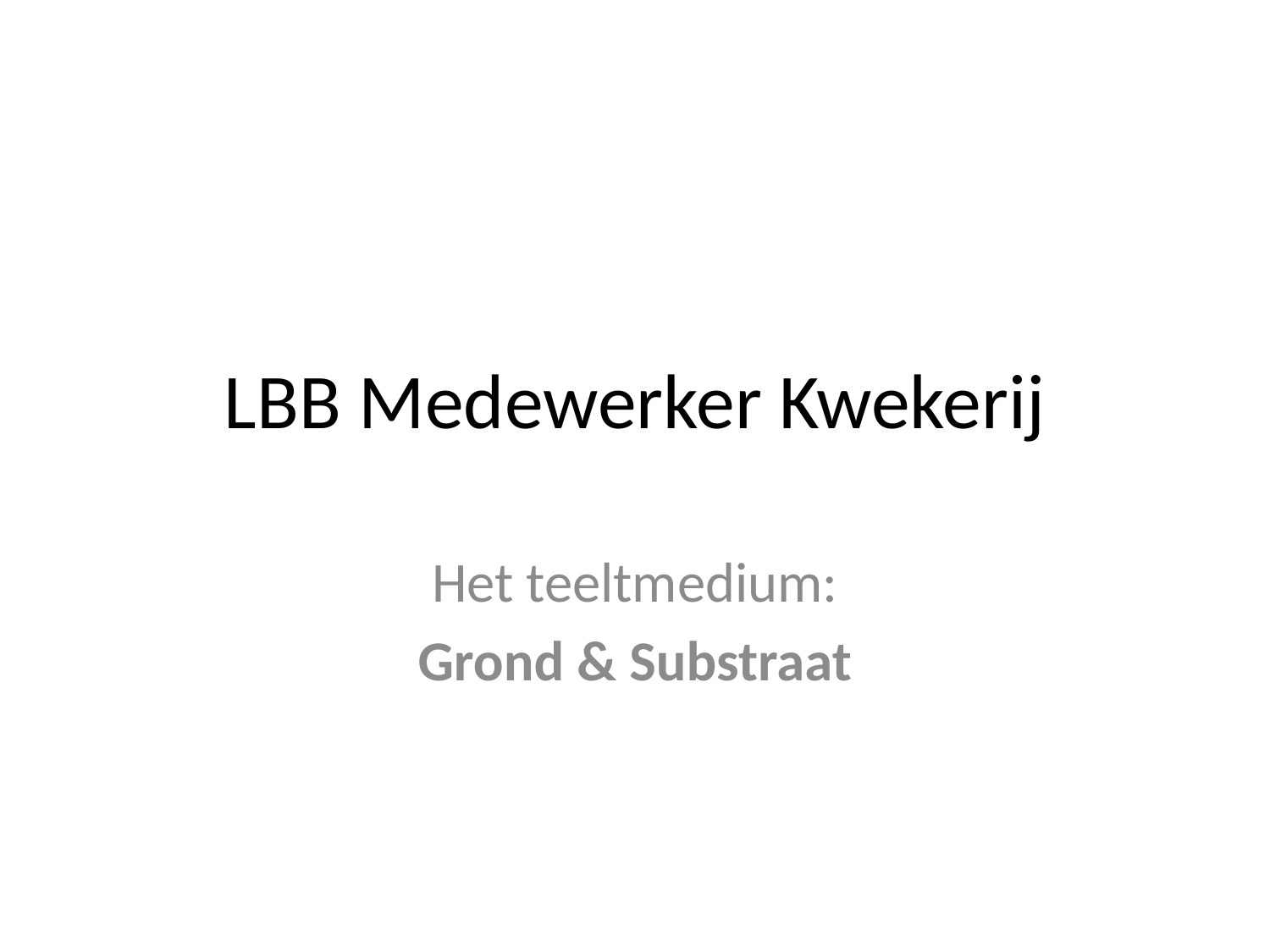

# LBB Medewerker Kwekerij
Het teeltmedium:
Grond & Substraat